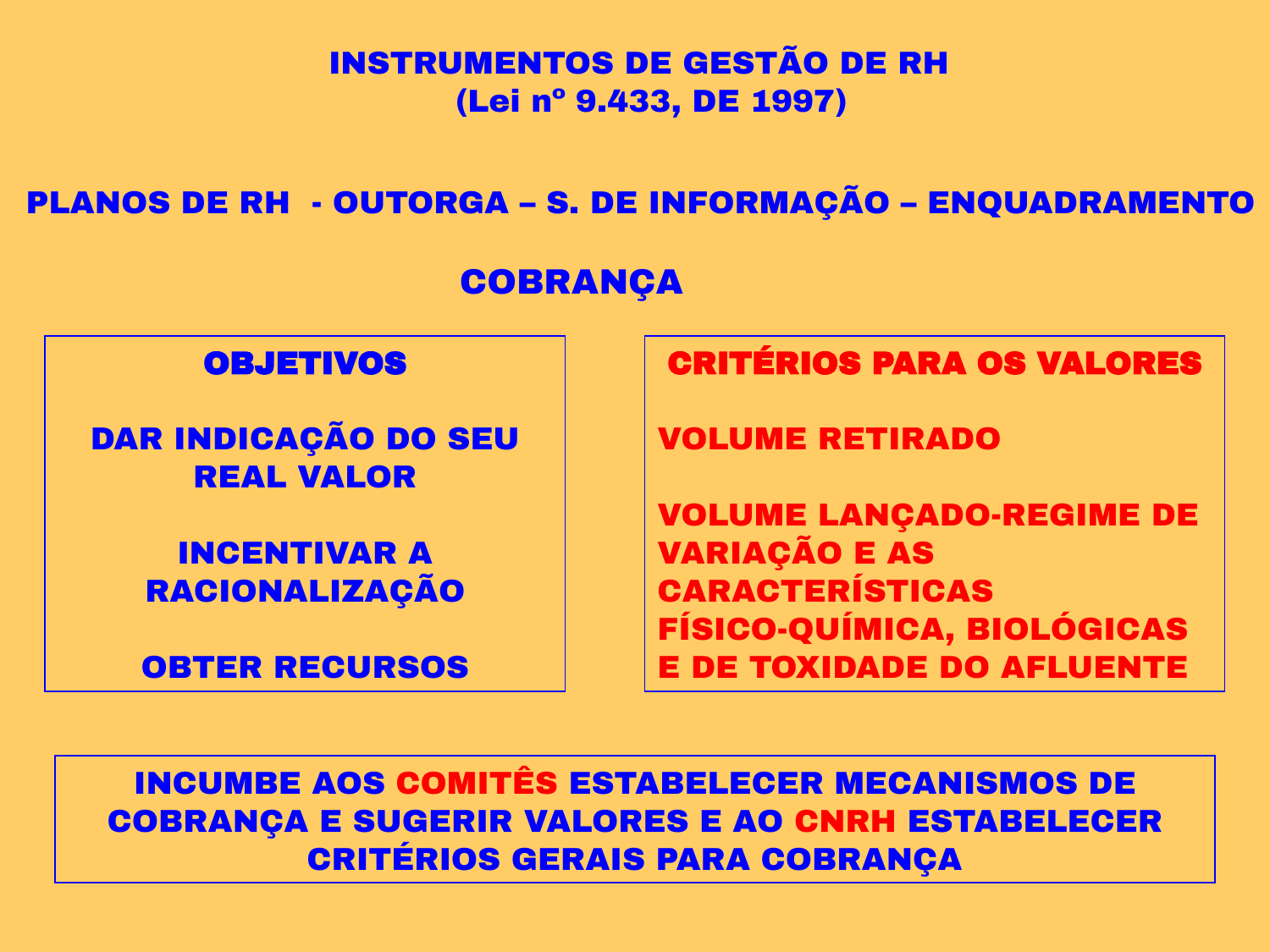

INSTRUMENTOS DE GESTÃO DE RH
	(Lei nº 9.433, DE 1997)
PLANOS DE RH  - OUTORGA – S. DE INFORMAÇÃO – ENQUADRAMENTO

			     COBRANÇA
OBJETIVOS

DAR INDICAÇÃO DO SEU REAL VALOR

INCENTIVAR A RACIONALIZAÇÃO

OBTER RECURSOS
CRITÉRIOS PARA OS VALORES

VOLUME RETIRADO

VOLUME LANÇADO-REGIME DE
VARIAÇÃO E AS CARACTERÍSTICAS
FÍSICO-QUÍMICA, BIOLÓGICAS E DE TOXIDADE DO AFLUENTE
INCUMBE AOS COMITÊS ESTABELECER MECANISMOS DE COBRANÇA E SUGERIR VALORES E AO CNRH ESTABELECER CRITÉRIOS GERAIS PARA COBRANÇA